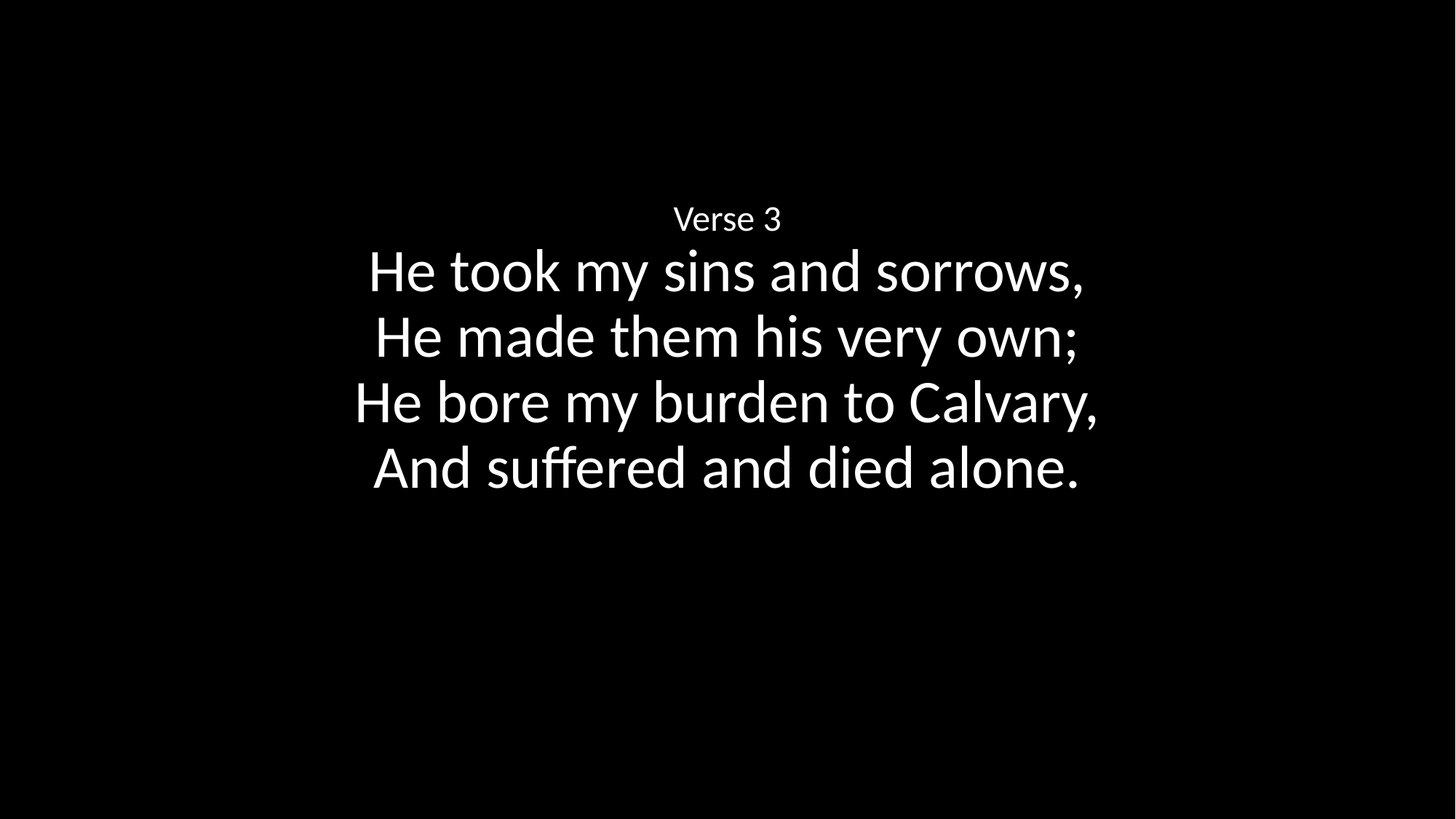

Verse 3
He took my sins and sorrows,
He made them his very own;
He bore my burden to Calvary,
And suffered and died alone.